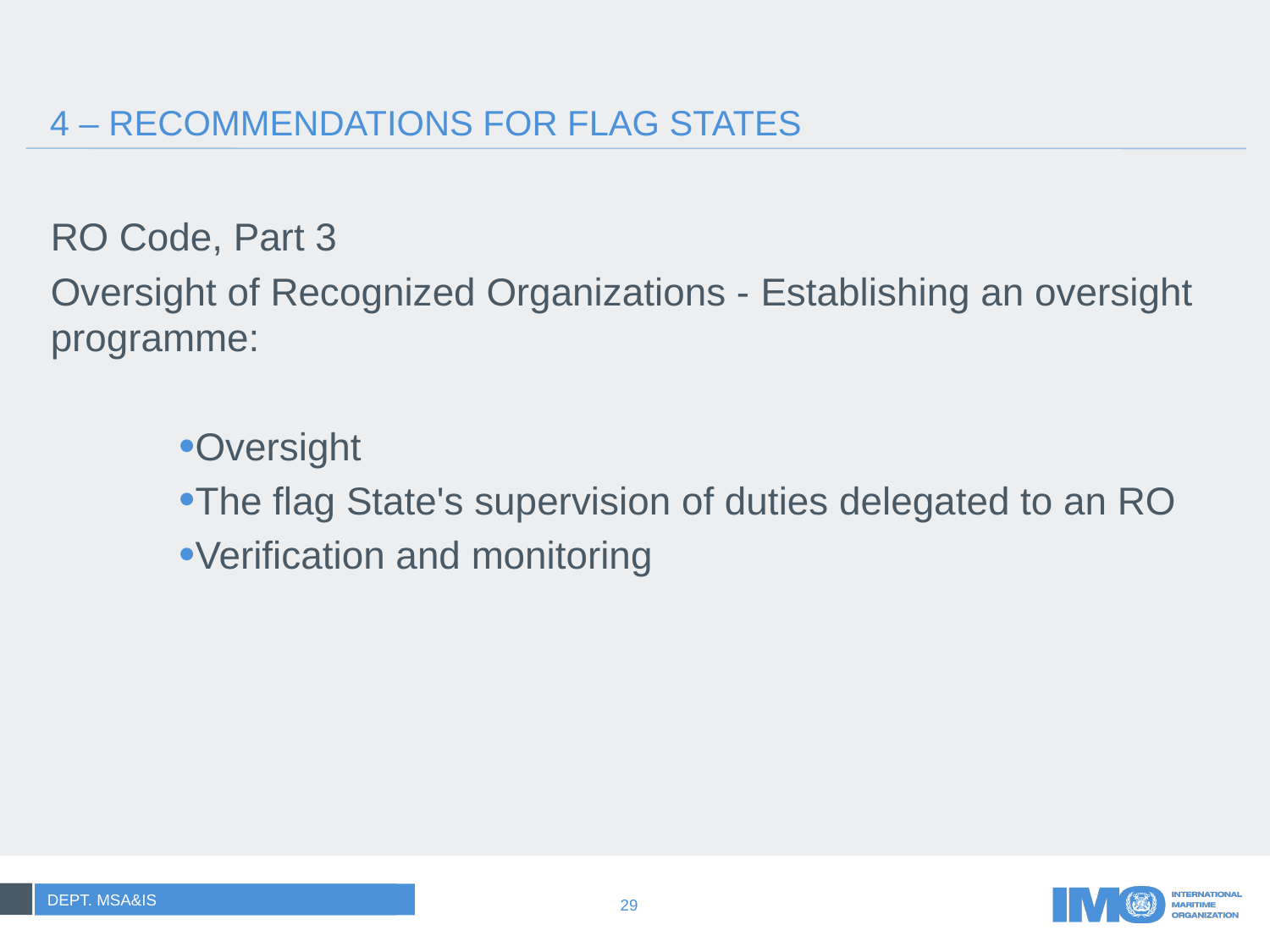

# 4 – RECOMMENDATIONS FOR FLAG STATES
RO Code, Part 3
Oversight of Recognized Organizations - Establishing an oversight programme:

Oversight
The flag State's supervision of duties delegated to an RO
Verification and monitoring